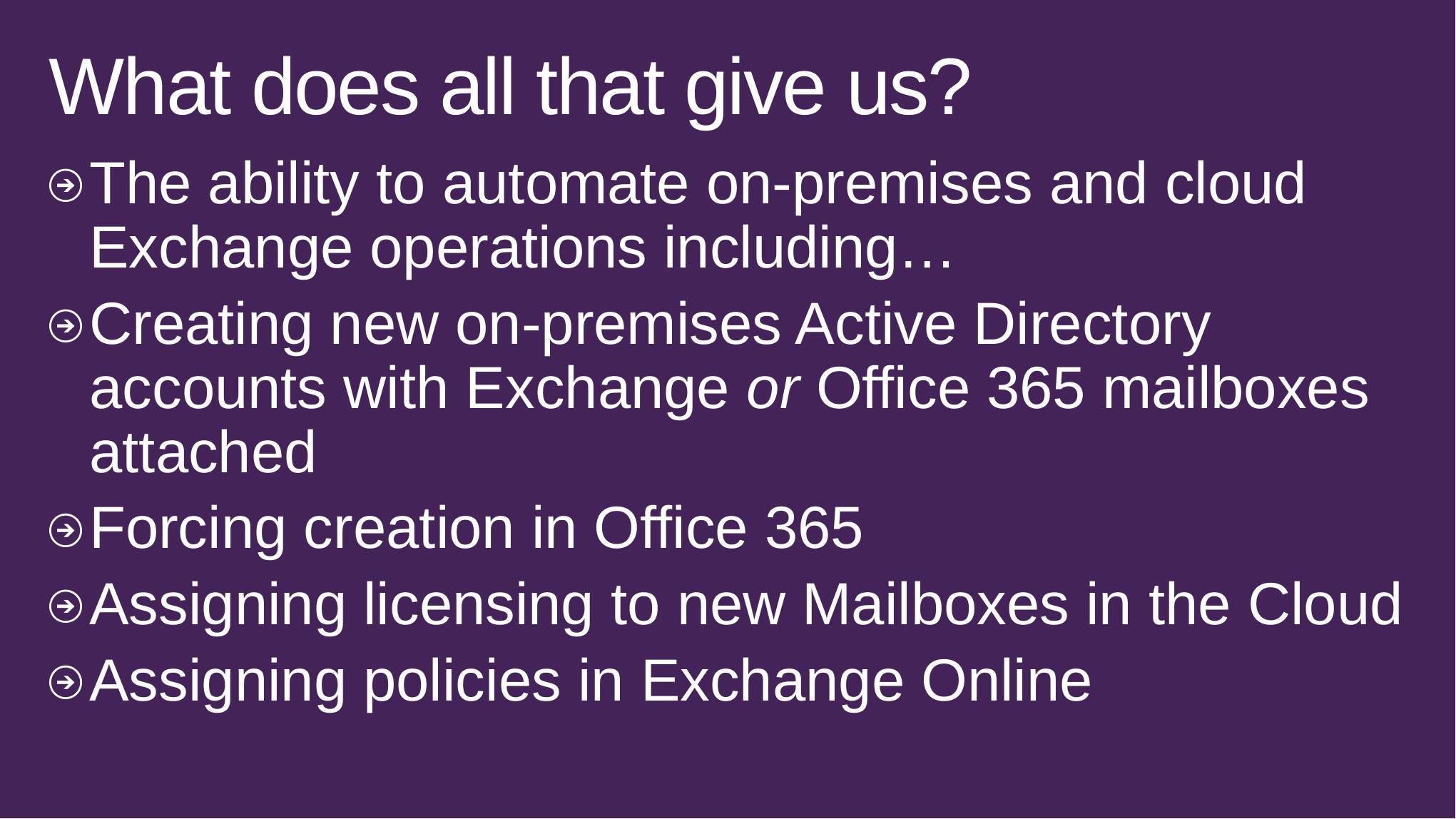

# What does all that give us?
The ability to automate on-premises and cloud Exchange operations including…
Creating new on-premises Active Directory accounts with Exchange or Office 365 mailboxes attached
Forcing creation in Office 365
Assigning licensing to new Mailboxes in the Cloud
Assigning policies in Exchange Online